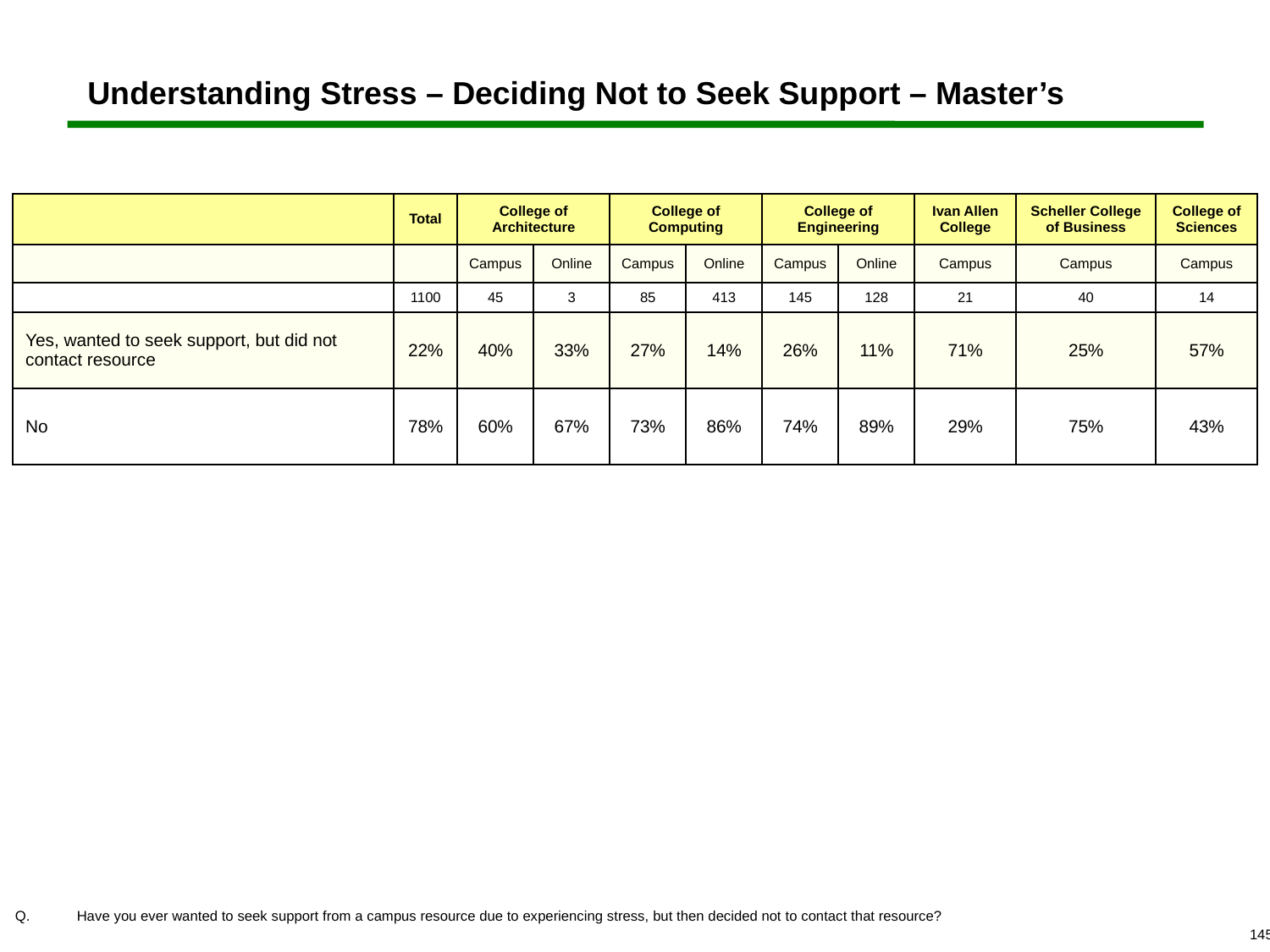

# Understanding Stress – Deciding Not to Seek Support – Master’s
|  | Total | College of Architecture |  | College of Computing |  | College of Engineering |  | Ivan Allen College | Scheller College of Business | College of Sciences |
| --- | --- | --- | --- | --- | --- | --- | --- | --- | --- | --- |
|  |  | Campus | Online | Campus | Online | Campus | Online | Campus | Campus | Campus |
|  | 1100 | 45 | 3 | 85 | 413 | 145 | 128 | 21 | 40 | 14 |
| Yes, wanted to seek support, but did not contact resource | 22% | 40% | 33% | 27% | 14% | 26% | 11% | 71% | 25% | 57% |
| No | 78% | 60% | 67% | 73% | 86% | 74% | 89% | 29% | 75% | 43% |
 	Have you ever wanted to seek support from a campus resource due to experiencing stress, but then decided not to contact that resource?